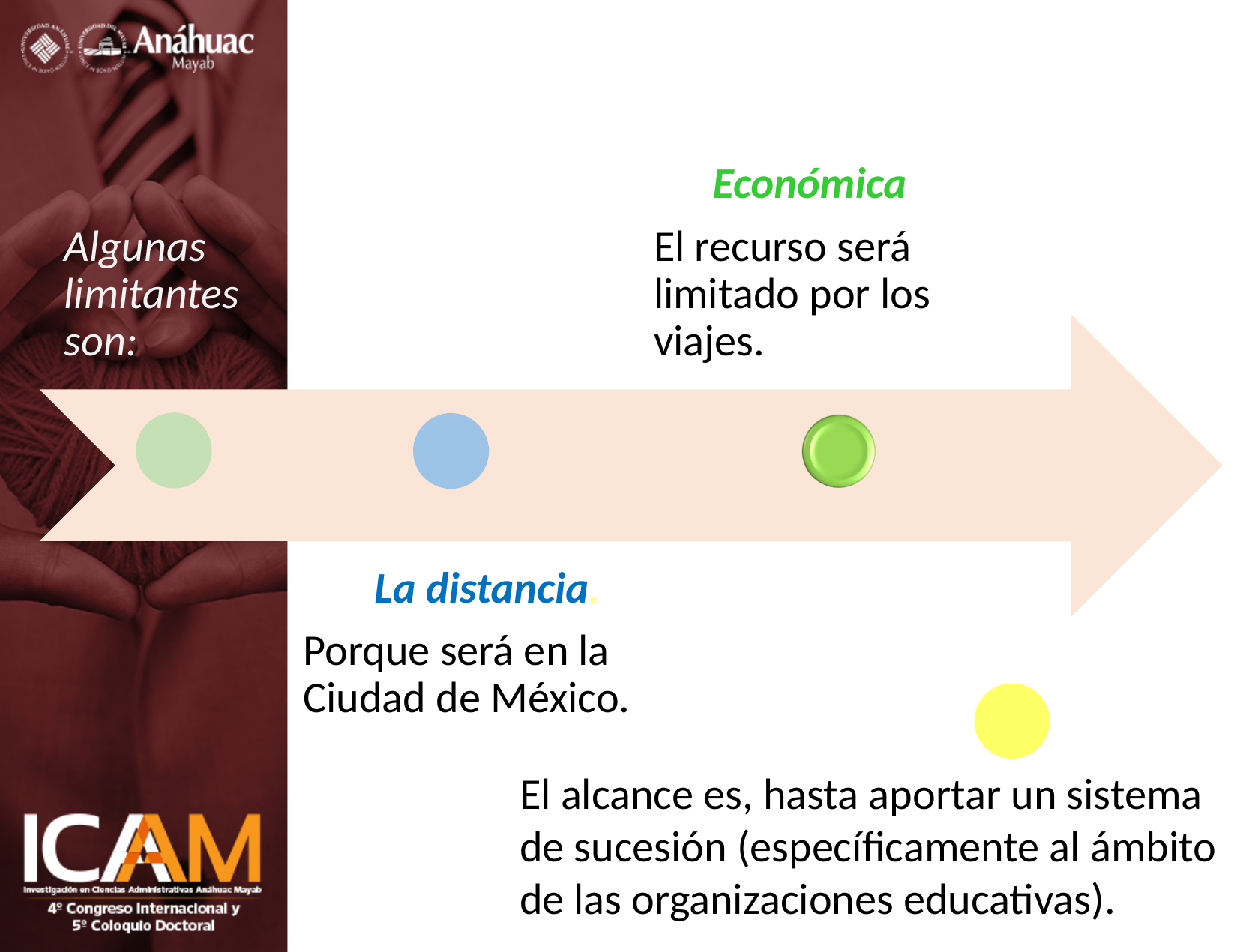

Algunas limitantes son:
La distancia.
Porque será en la Ciudad de México.
Económica
El recurso será limitado por los viajes.

El alcance es, hasta aportar un sistema de sucesión (específicamente al ámbito de las organizaciones educativas).